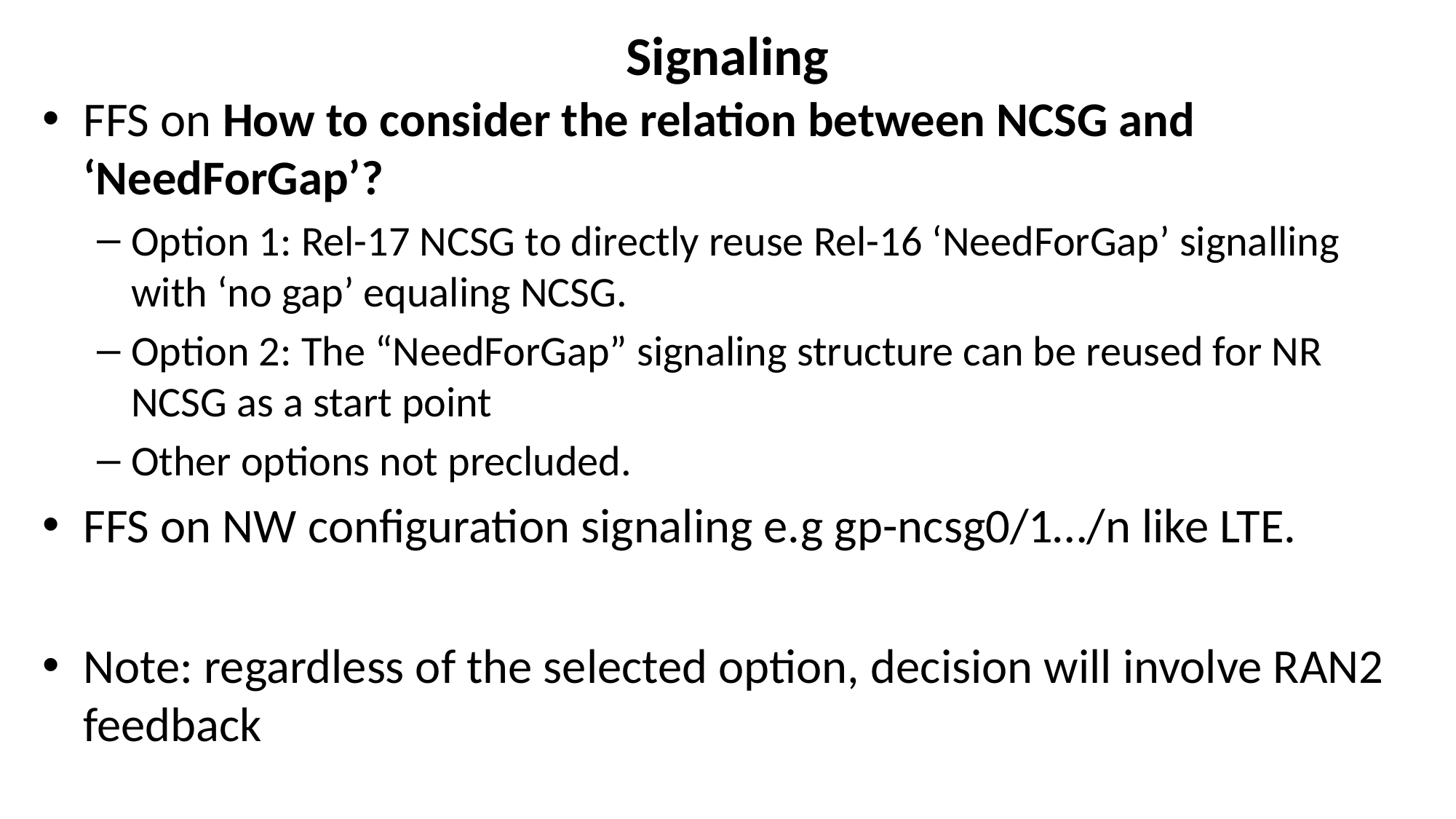

# Signaling
FFS on How to consider the relation between NCSG and ‘NeedForGap’?
Option 1: Rel-17 NCSG to directly reuse Rel-16 ‘NeedForGap’ signalling with ‘no gap’ equaling NCSG.
Option 2: The “NeedForGap” signaling structure can be reused for NR NCSG as a start point
Other options not precluded.
FFS on NW configuration signaling e.g gp-ncsg0/1…/n like LTE.

Note: regardless of the selected option, decision will involve RAN2 feedback